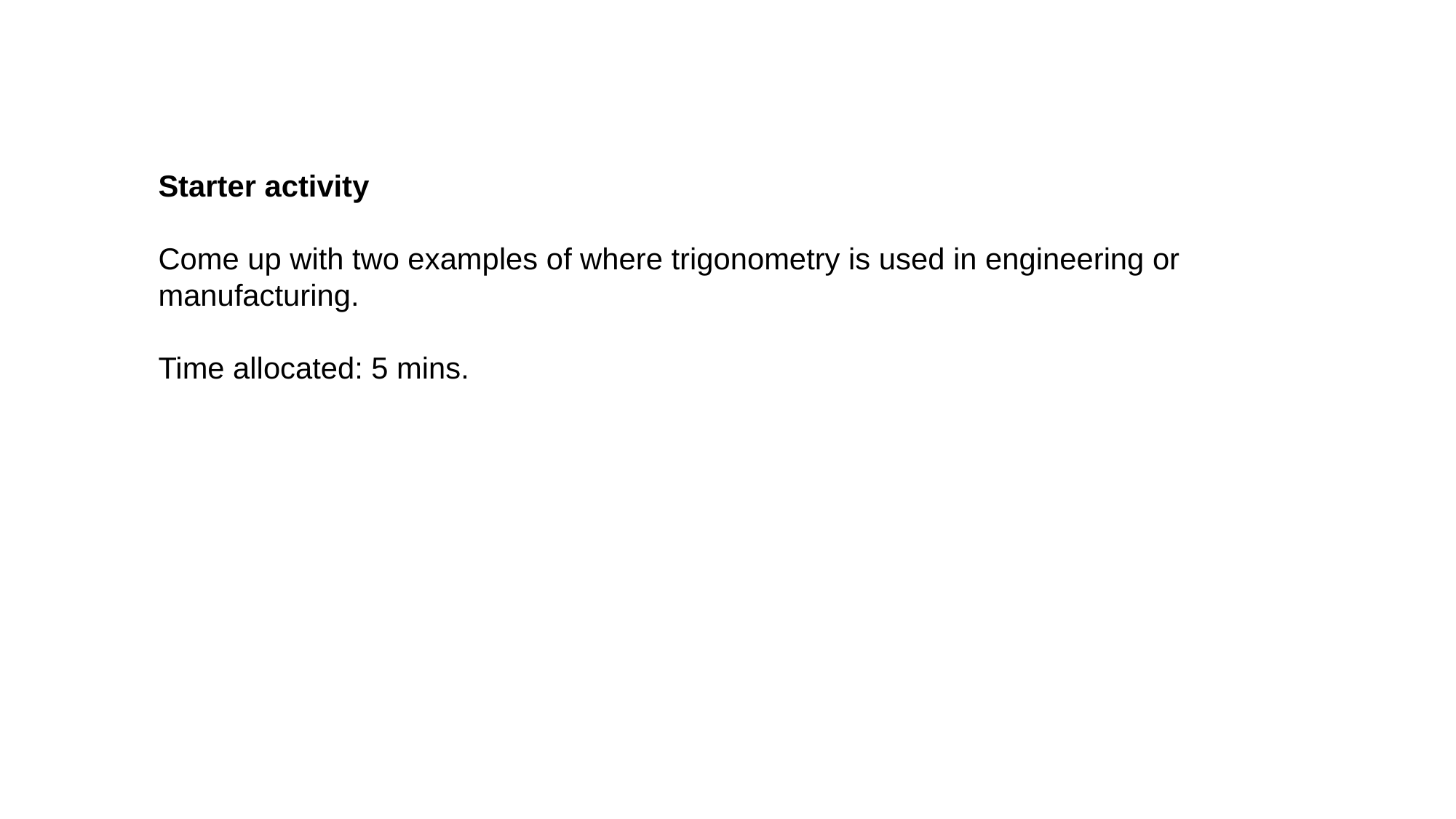

Starter activity

Come up with two examples of where trigonometry is used in engineering or manufacturing.

Time allocated: 5 mins.